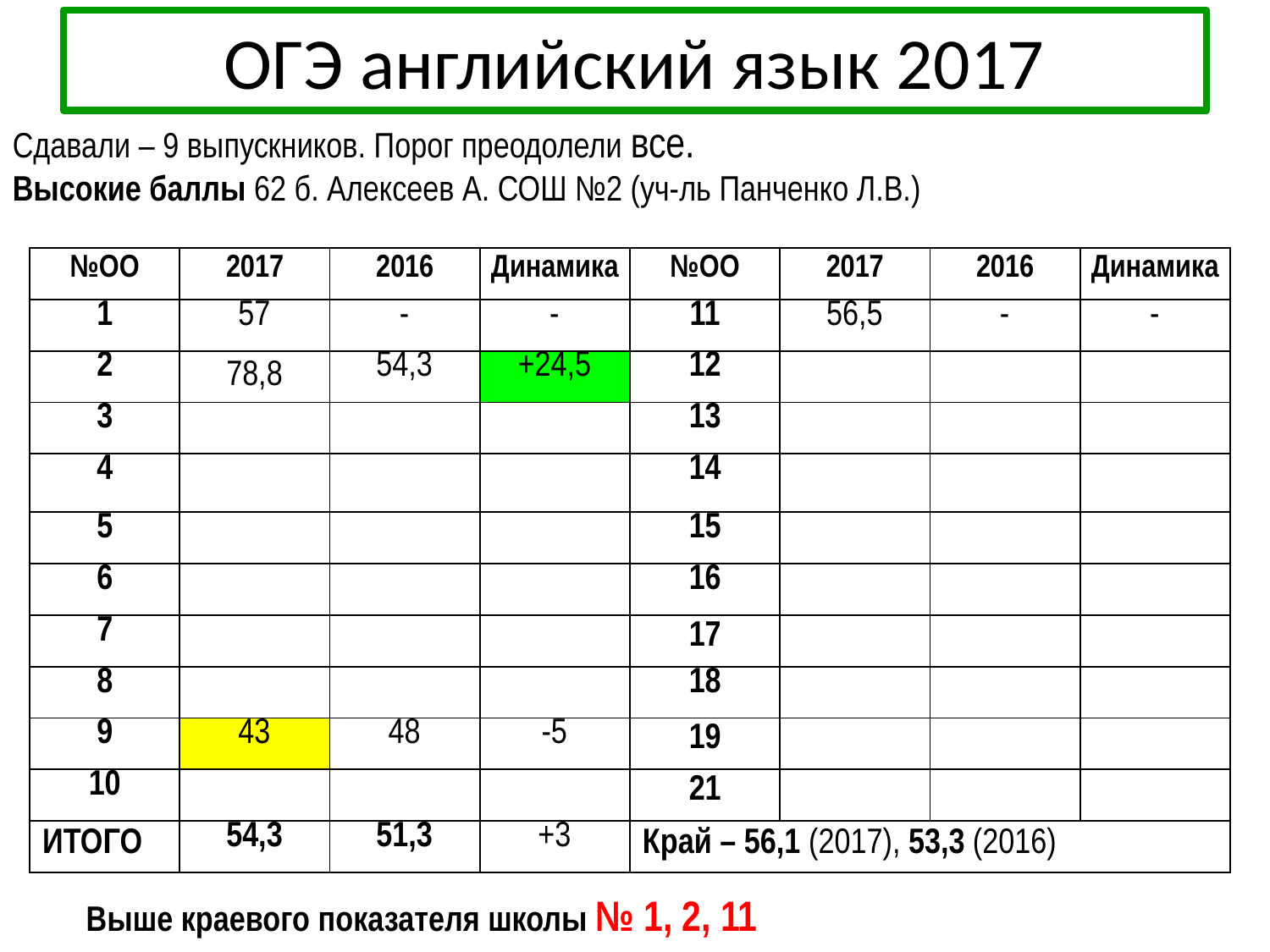

# ОГЭ английский язык 2017
Сдавали – 9 выпускников. Порог преодолели все.
Высокие баллы 62 б. Алексеев А. СОШ №2 (уч-ль Панченко Л.В.)
| №ОО | 2017 | 2016 | Динамика | №ОО | 2017 | 2016 | Динамика |
| --- | --- | --- | --- | --- | --- | --- | --- |
| 1 | 57 | - | - | 11 | 56,5 | - | - |
| 2 | 78,8 | 54,3 | +24,5 | 12 |  |  |  |
| 3 |  |  |  | 13 |  |  |  |
| 4 |  |  |  | 14 |  |  |  |
| 5 |  |  |  | 15 |  |  |  |
| 6 |  |  |  | 16 |  |  |  |
| 7 |  |  |  | 17 |  |  |  |
| 8 |  |  |  | 18 |  |  |  |
| 9 | 43 | 48 | -5 | 19 |  |  |  |
| 10 |  |  |  | 21 |  |  |  |
| ИТОГО | 54,3 | 51,3 | +3 | Край – 56,1 (2017), 53,3 (2016) |  |  |  |
Выше краевого показателя школы № 1, 2, 11